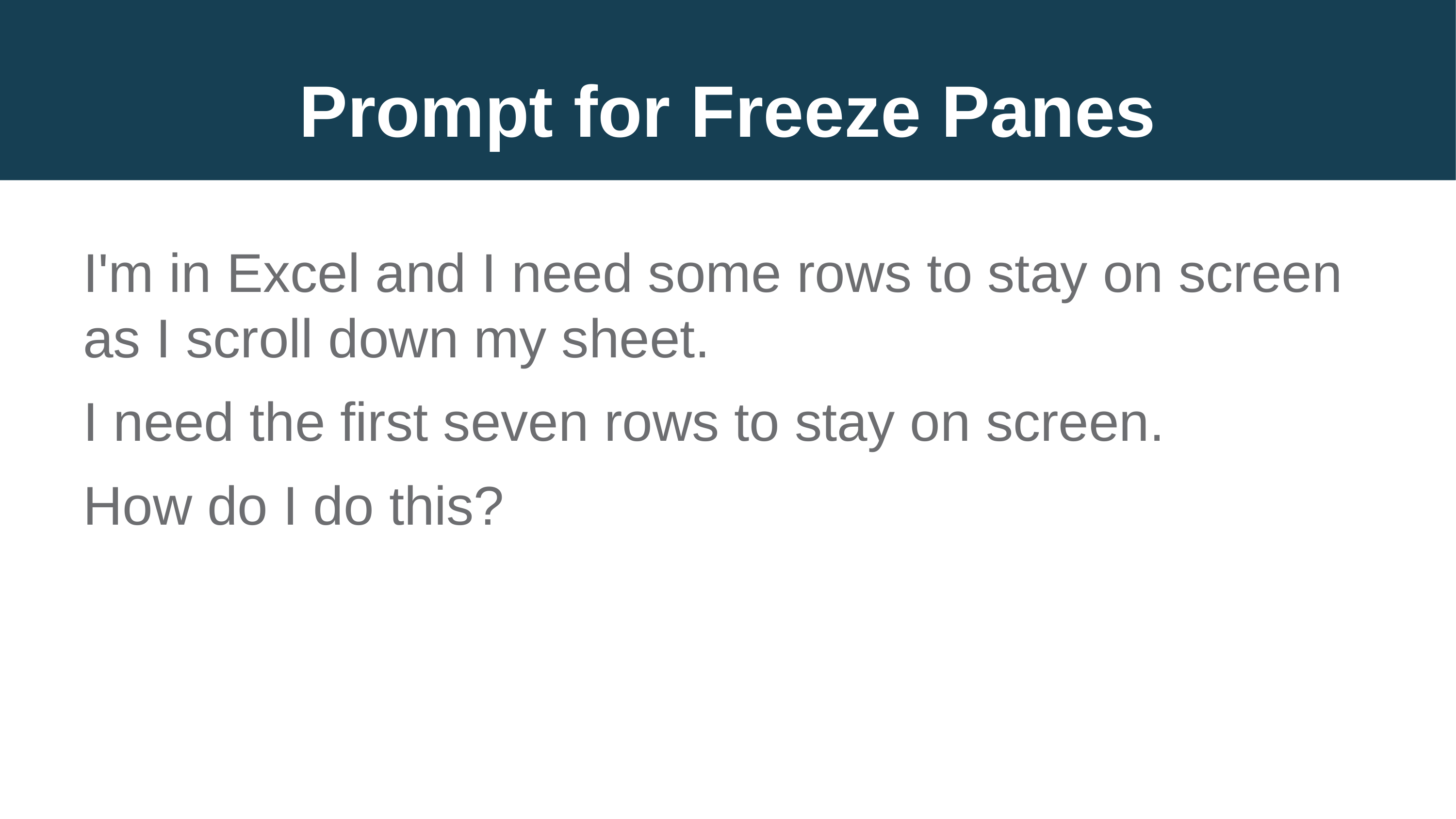

# Prompt for Freeze Panes
I'm in Excel and I need some rows to stay on screen as I scroll down my sheet.
I need the first seven rows to stay on screen.
How do I do this?